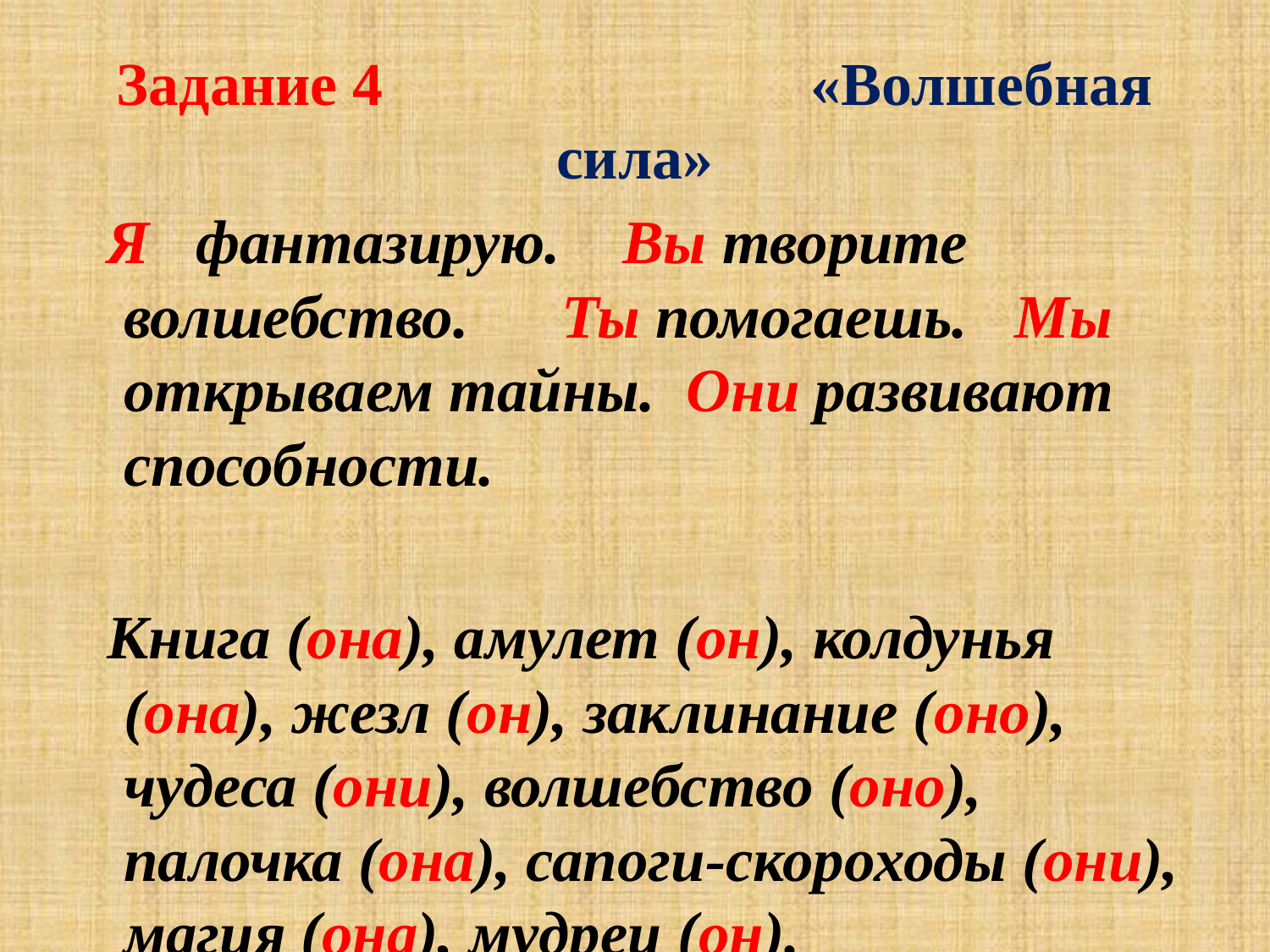

# Задание 4                            «Волшебная сила»

  Я   фантазирую.    Вы творите волшебство.      Ты помогаешь.   Мы   открываем тайны.  Они развивают способности.

  Книга (она), амулет (он), колдунья (она), жезл (он), заклинание (оно), чудеса (они), волшебство (оно), палочка (она), сапоги-скороходы (они), магия (она), мудрец (он).